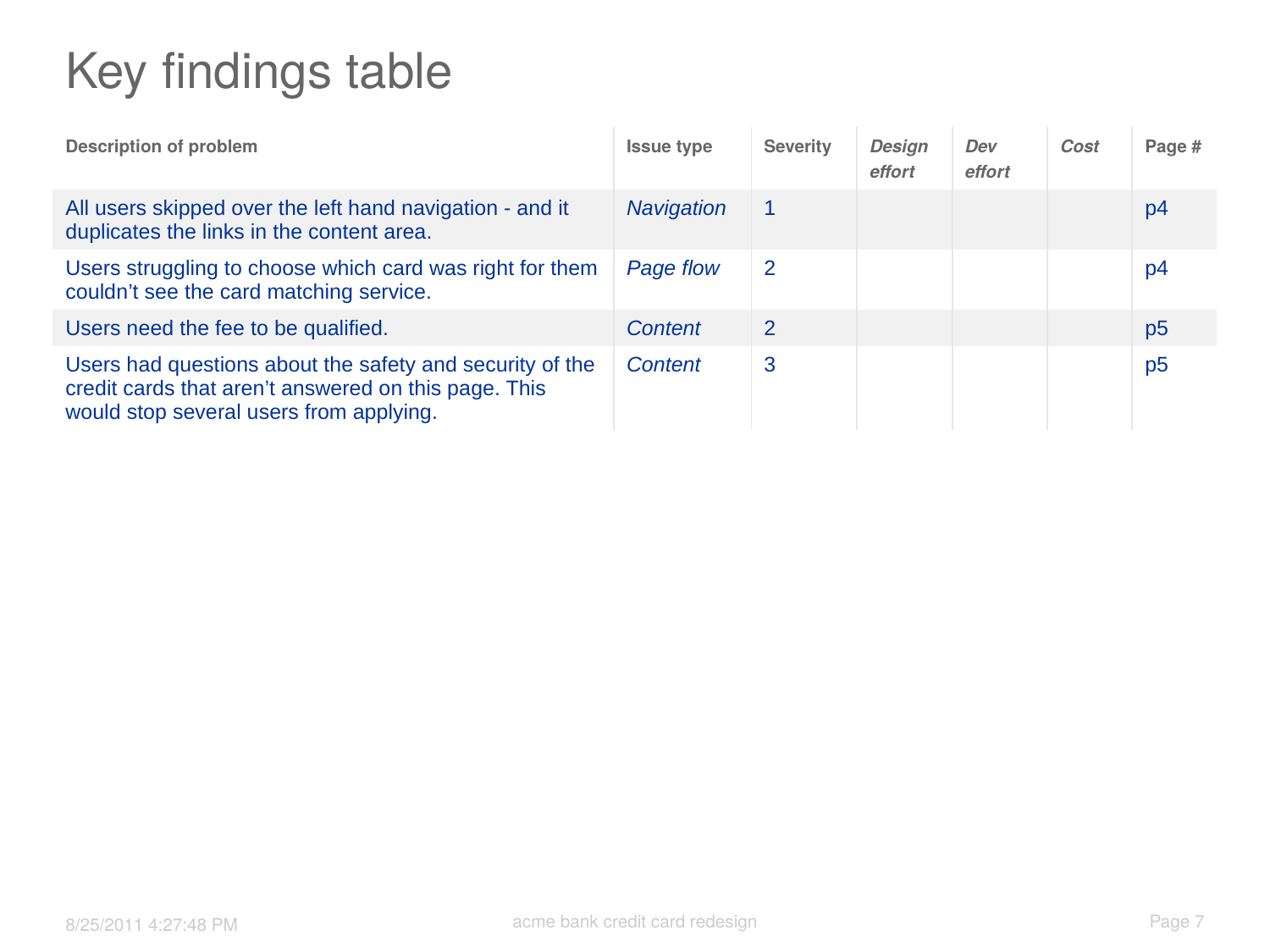

# Key findings table
| Description of problem | Issue type | Severity | Design effort | Dev effort | Cost | Page # |
| --- | --- | --- | --- | --- | --- | --- |
| All users skipped over the left hand navigation - and it duplicates the links in the content area. | Navigation | 1 |  |  |  | p4 |
| Users struggling to choose which card was right for them couldn’t see the card matching service. | Page flow | 2 |  |  |  | p4 |
| Users need the fee to be qualified. | Content | 2 |  |  |  | p5 |
| Users had questions about the safety and security of the credit cards that aren’t answered on this page. This would stop several users from applying. | Content | 3 |  |  |  | p5 |
8/25/2011 4:27:48 PM
acme bank credit card redesign
Page 7